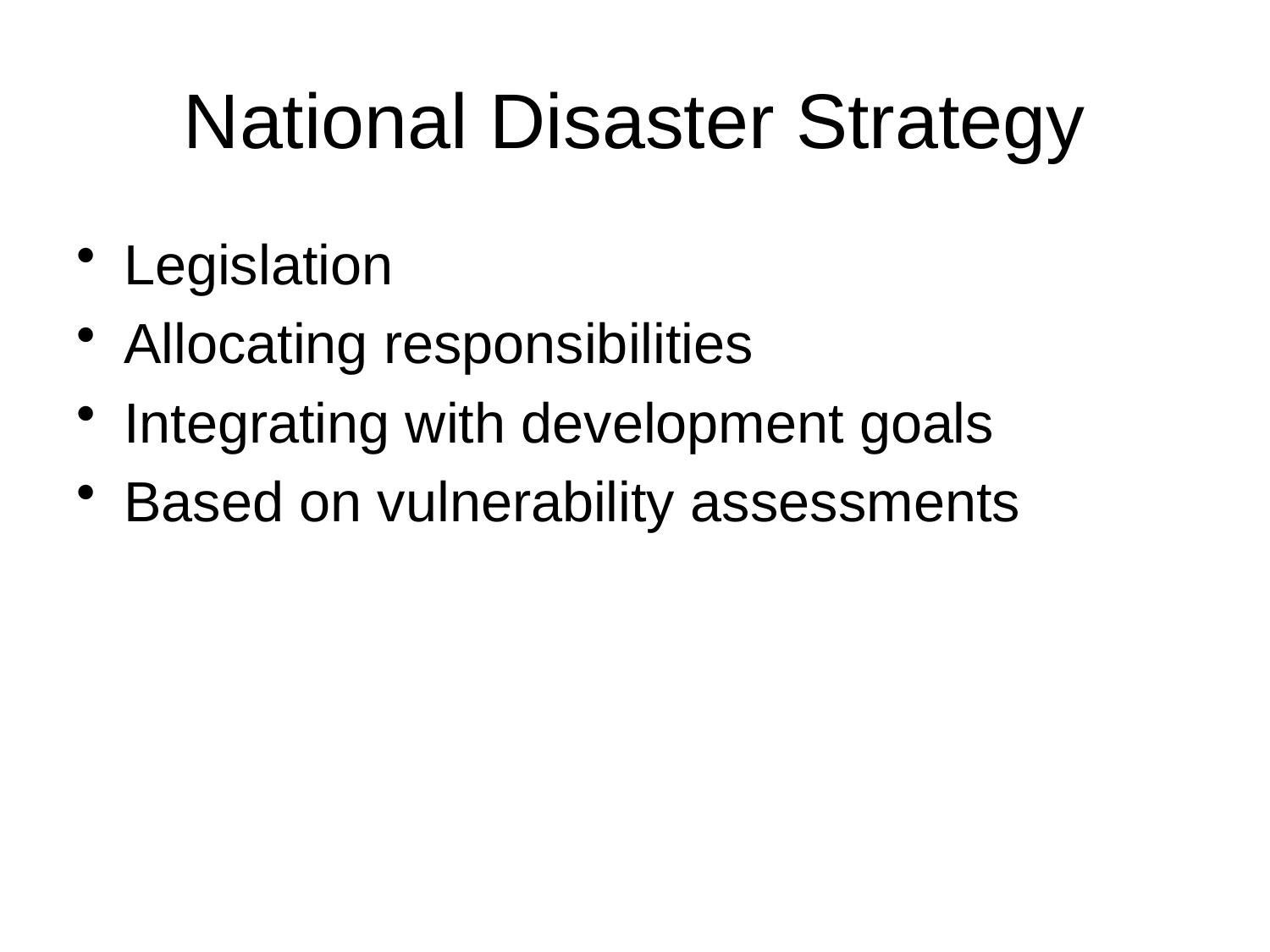

# National Disaster Strategy
Legislation
Allocating responsibilities
Integrating with development goals
Based on vulnerability assessments